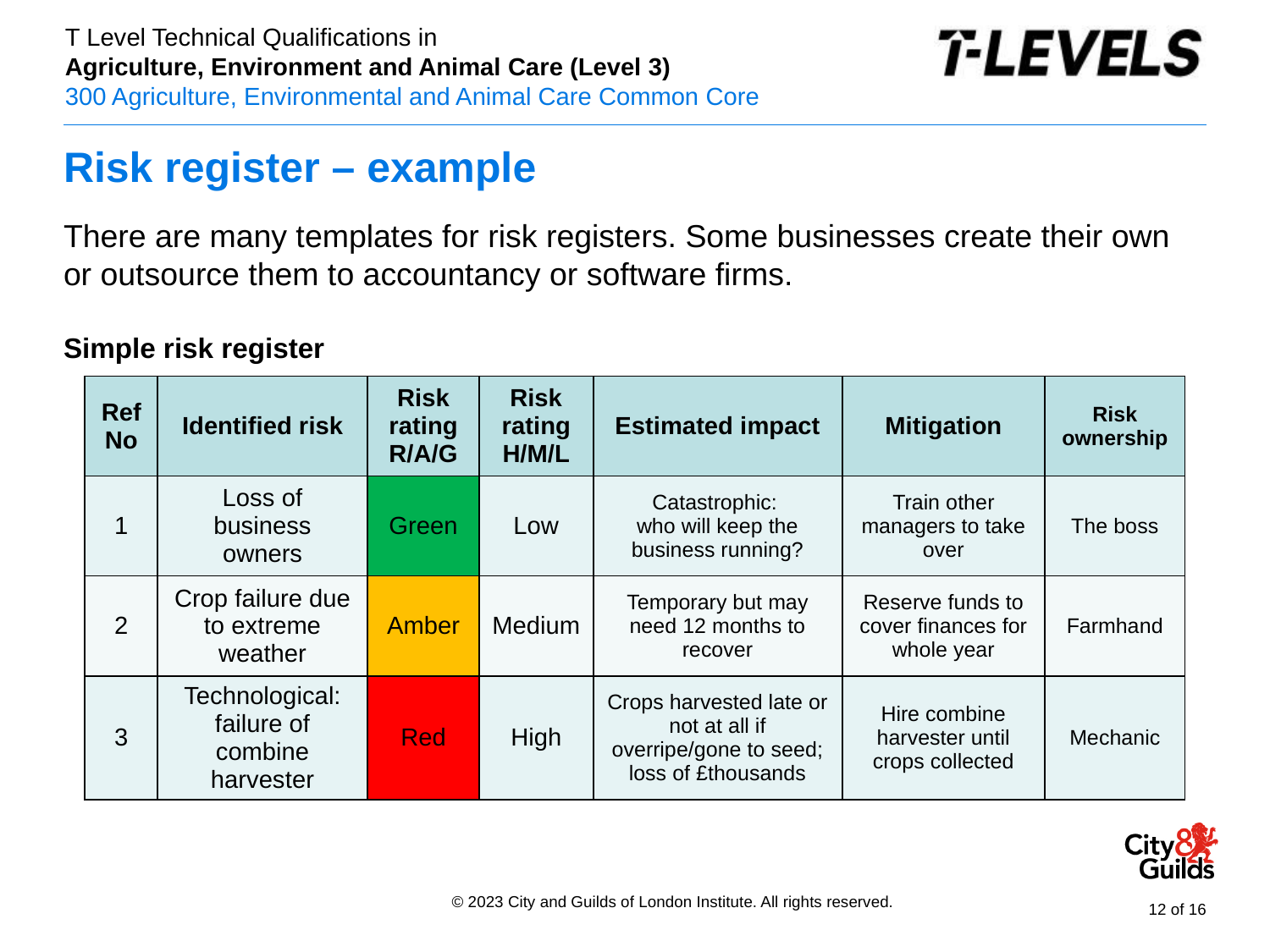

# Risk register – example
There are many templates for risk registers. Some businesses create their own or outsource them to accountancy or software firms.

Simple risk register

| Ref No | Identified risk | Risk rating R/A/G | Risk rating H/M/L | Estimated impact | Mitigation | Risk ownership |
| --- | --- | --- | --- | --- | --- | --- |
| 1 | Loss of business owners | Green | Low | Catastrophic: who will keep the business running? | Train other managers to take over | The boss |
| 2 | Crop failure due to extreme weather | Amber | Medium | Temporary but may need 12 months to recover | Reserve funds to cover finances for whole year | Farmhand |
| 3 | Technological: failure of combine harvester | Red | High | Crops harvested late or not at all if overripe/gone to seed; loss of £thousands | Hire combine harvester until crops collected | Mechanic |